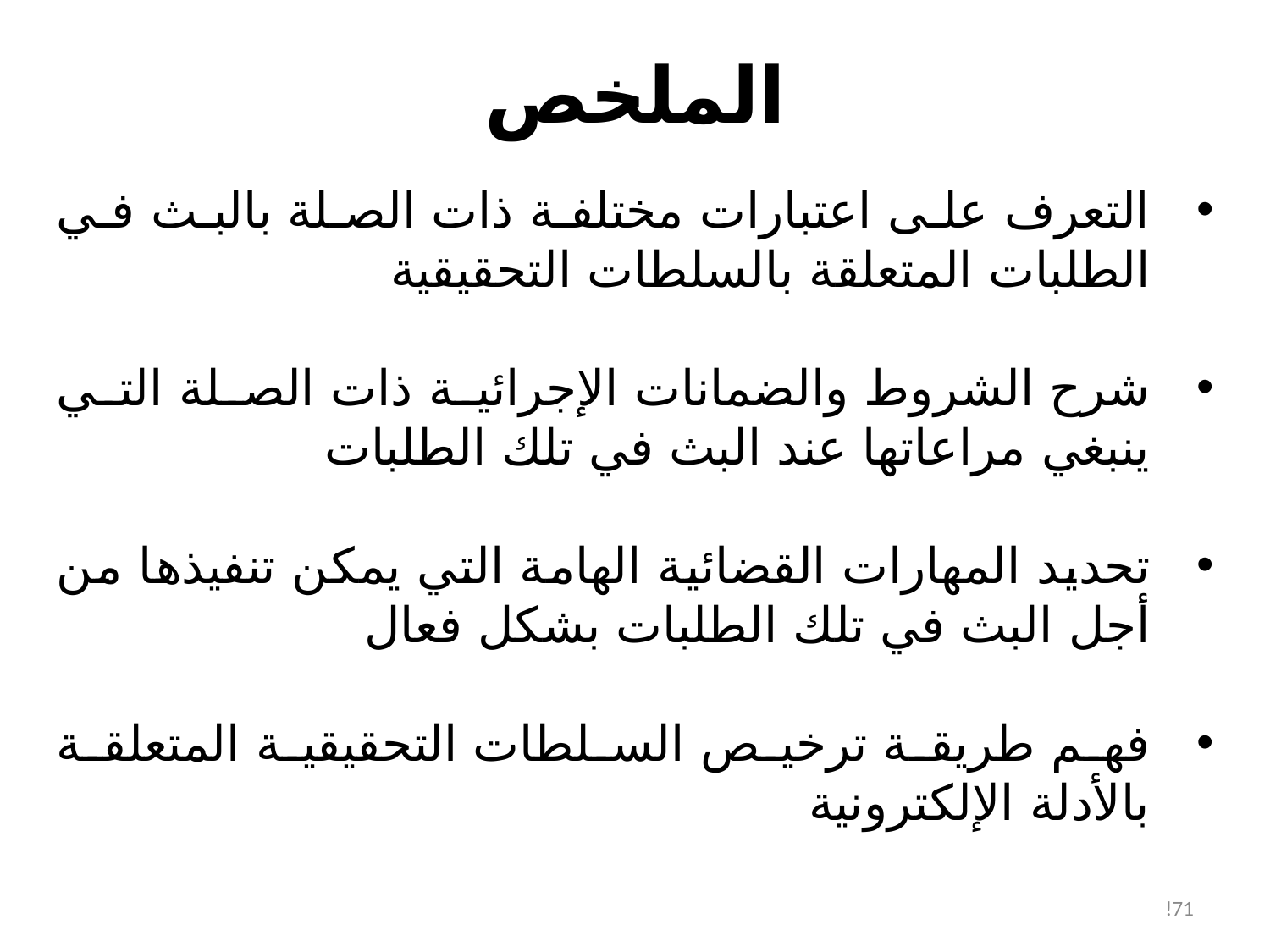

الملخص
التعرف على اعتبارات مختلفة ذات الصلة بالبث في الطلبات المتعلقة بالسلطات التحقيقية

شرح الشروط والضمانات الإجرائية ذات الصلة التي ينبغي مراعاتها عند البث في تلك الطلبات

تحديد المهارات القضائية الهامة التي يمكن تنفيذها من أجل البث في تلك الطلبات بشكل فعال

فهم طريقة ترخيص السلطات التحقيقية المتعلقة بالأدلة الإلكترونية

!71